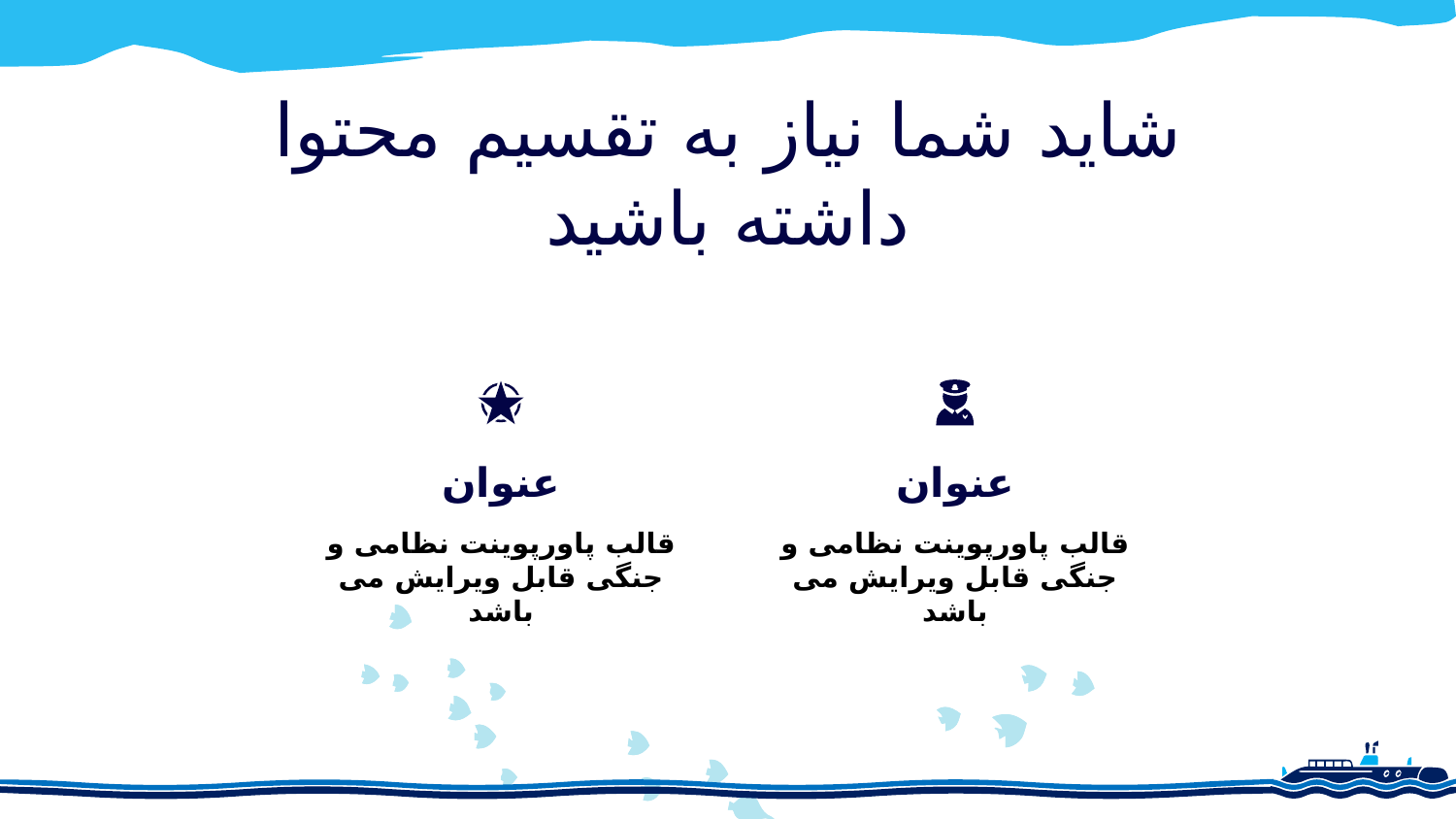

# شاید شما نیاز به تقسیم محتوا داشته باشید

عنوان
عنوان
قالب پاورپوینت نظامی و جنگی قابل ویرایش می باشد
قالب پاورپوینت نظامی و جنگی قابل ویرایش می باشد